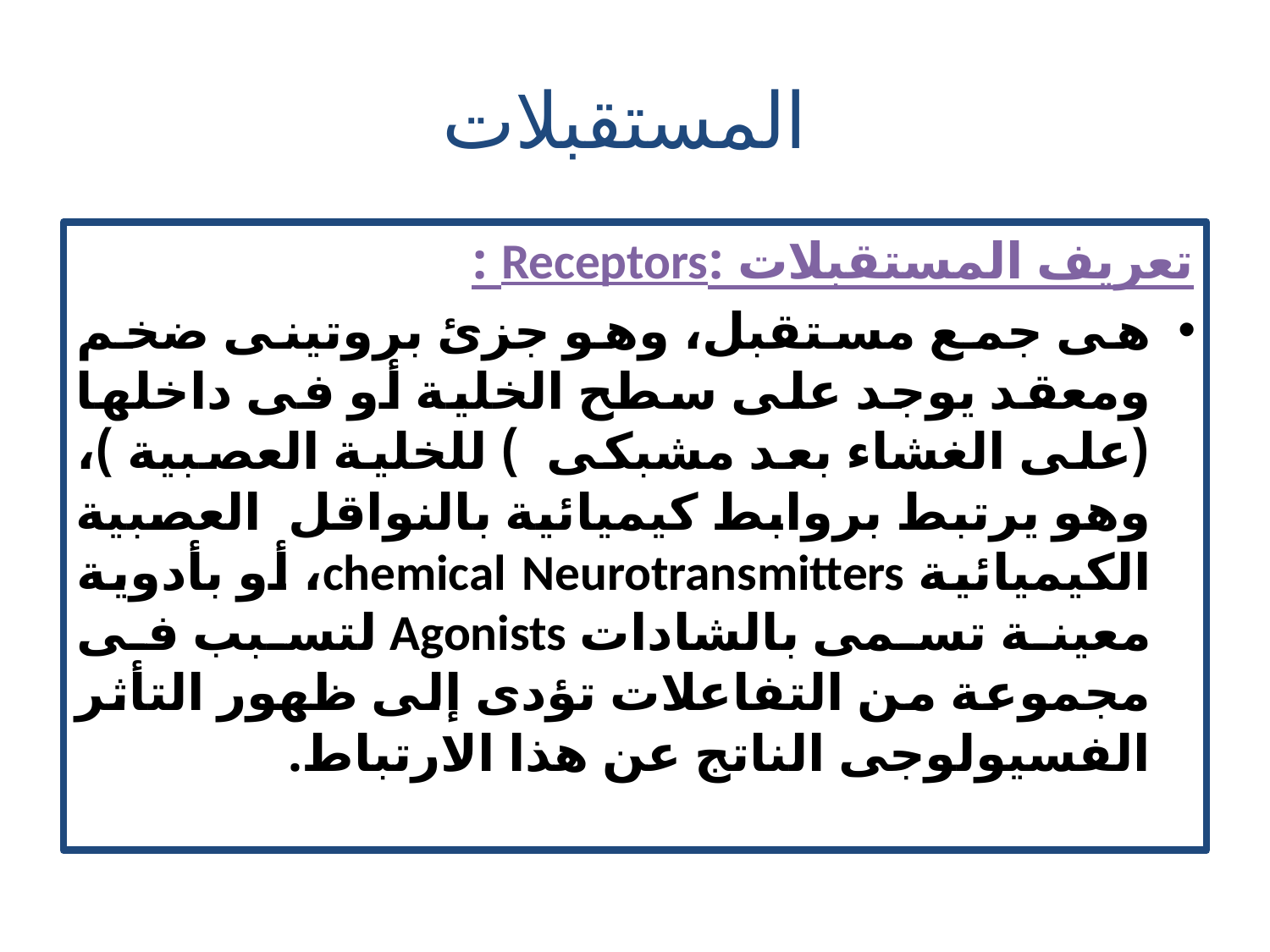

# المستقبلات
تعريف المستقبلات :Receptors :
هى جمع مستقبل، وهو جزئ بروتينى ضخم ومعقد يوجد على سطح الخلية أو فى داخلها (على الغشاء بعد مشبكى  ) للخلية العصبية )، وهو يرتبط بروابط كيميائية بالنواقل  العصبية الكيميائية chemical Neurotransmitters، أو بأدوية معينة تسمى بالشادات Agonists لتسبب فى مجموعة من التفاعلات تؤدى إلى ظهور التأثر الفسيولوجى الناتج عن هذا الارتباط.